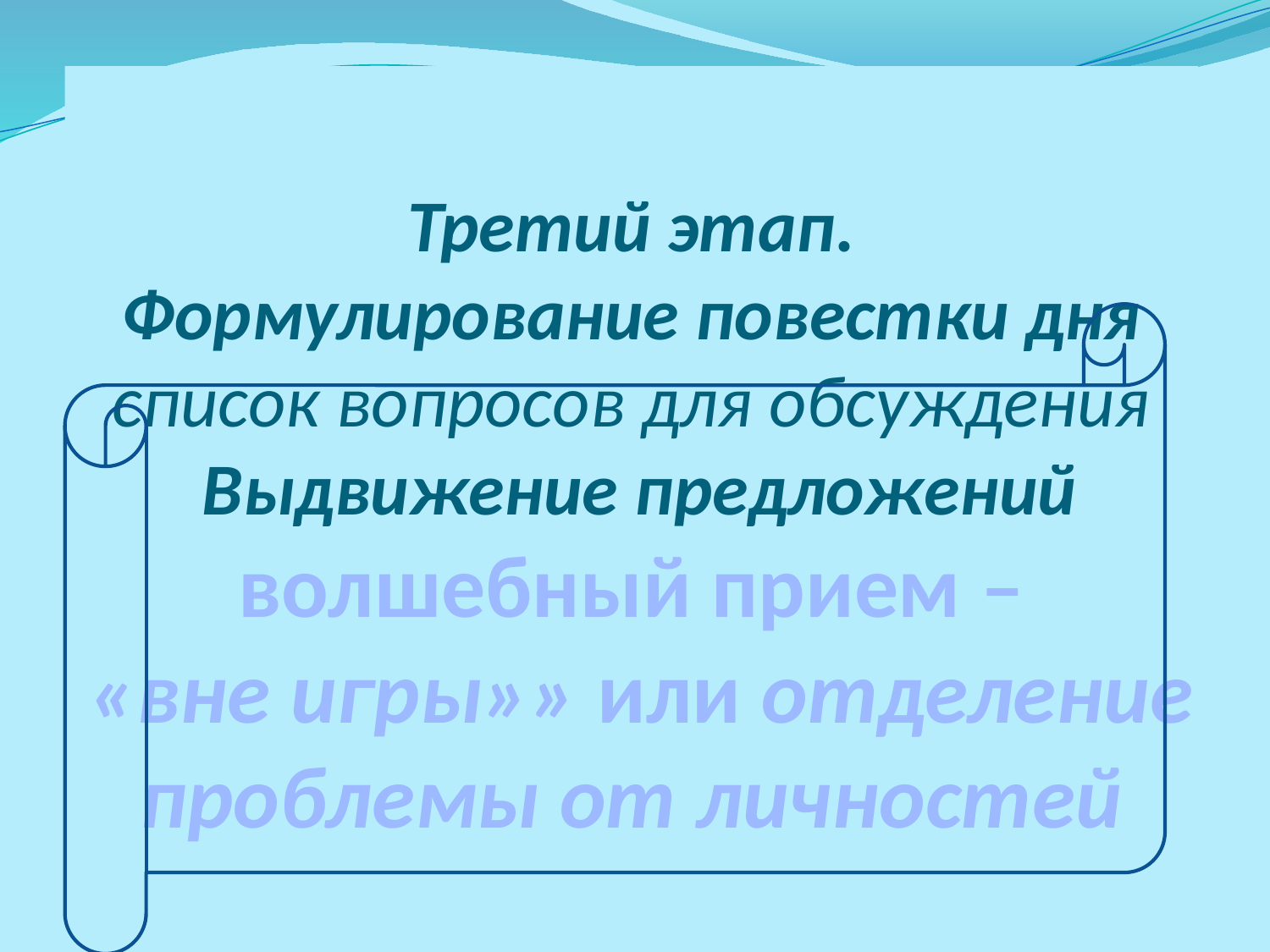

# Третий этап. Формулирование повестки дня список вопросов для обсуждения Выдвижение предложений волшебный прием – «вне игры»» или отделение проблемы от личностей